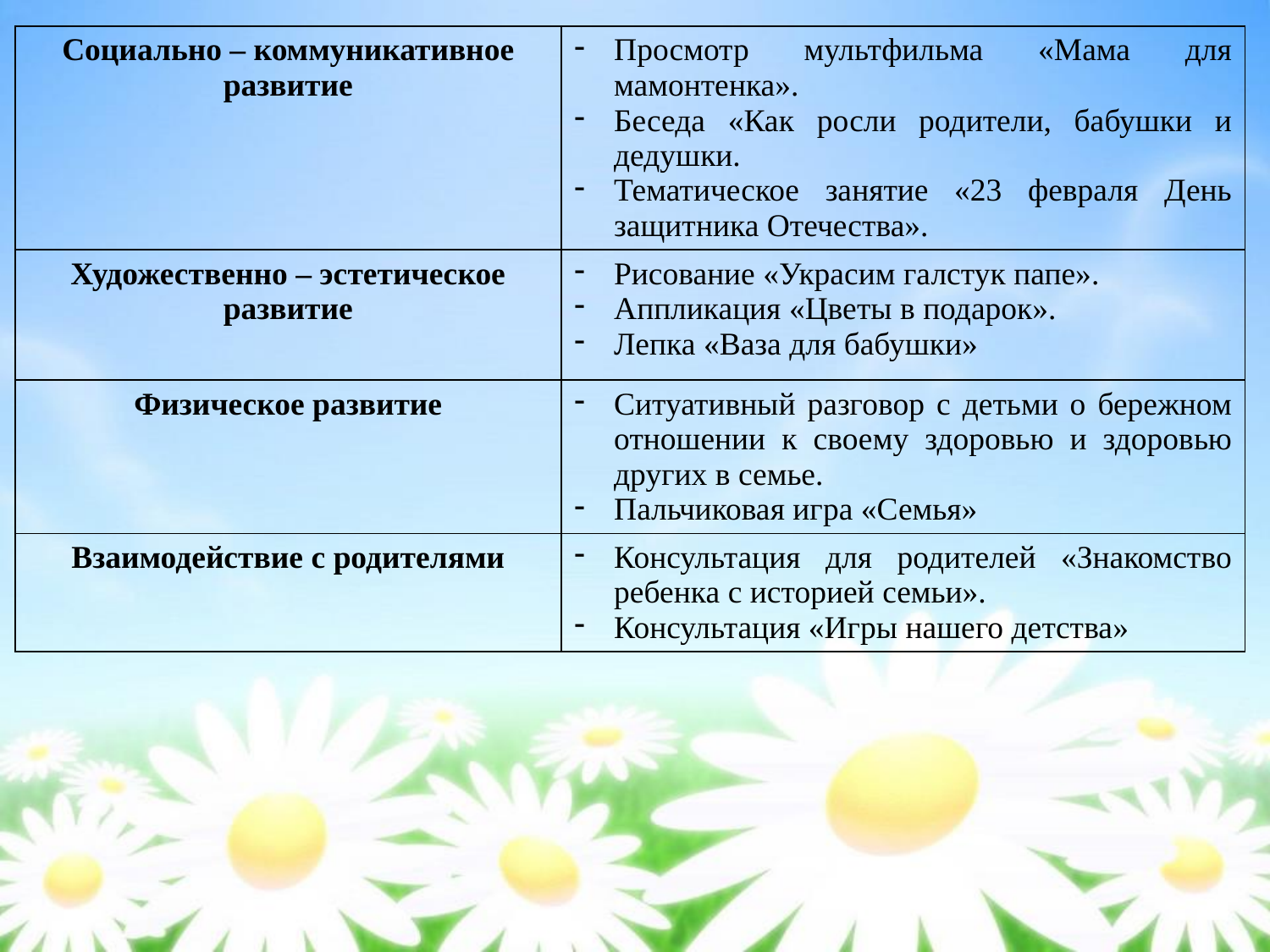

| Социально – коммуникативное развитие | Просмотр мультфильма «Мама для мамонтенка». Беседа «Как росли родители, бабушки и дедушки. Тематическое занятие «23 февраля День защитника Отечества». |
| --- | --- |
| Художественно – эстетическое развитие | Рисование «Украсим галстук папе». Аппликация «Цветы в подарок». Лепка «Ваза для бабушки» |
| Физическое развитие | Ситуативный разговор с детьми о бережном отношении к своему здоровью и здоровью других в семье. Пальчиковая игра «Семья» |
| Взаимодействие с родителями | Консультация для родителей «Знакомство ребенка с историей семьи». Консультация «Игры нашего детства» |